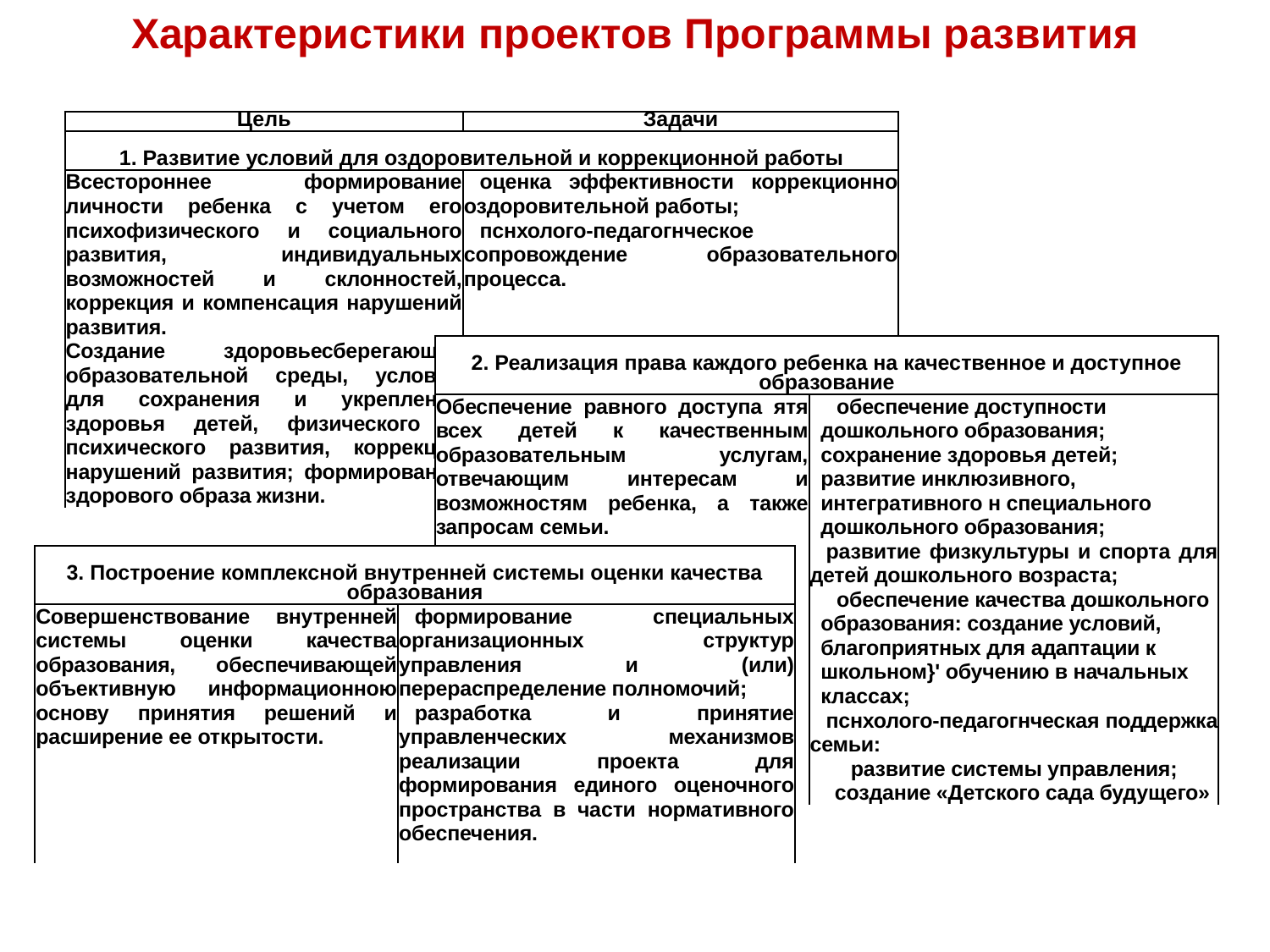

Характеристики проектов Программы развития

| Цель | Задачи |
| --- | --- |
| 1. Развитие условий для оздоровительной и коррекционной работы |  |
| Всестороннее формирование личности ребенка с учетом его психофизического и социального развития, индивидуальных возможностей и склонностей, коррекция и компенсация нарушений развития. Создание здоровьесберегающей образовательной среды, условий для сохранения и укрепления здоровья детей, физического и психического развития, коррекции нарушений развития; формирование здорового образа жизни. | оценка эффективности коррекционно­оздоровительной работы; пснхолого-педагогнческое сопровождение образовательного процесса. |
| 2. Реализация права каждого ребенка на качественное и доступное образование |  |
| --- | --- |
| Обеспечение равного доступа ятя всех детей к качественным образовательным услугам, отвечающим интересам и возможностям ребенка, а также запросам семьи. | обеспечение доступности дошкольного образования; сохранение здоровья детей; развитие инклюзивного, интегративного н специального дошкольного образования; развитие физкультуры и спорта для детей дошкольного возраста; обеспечение качества дошкольного образования: создание условий, благоприятных для адаптации к школьном}' обучению в начальных классах; пснхолого-педагогнческая поддержка семьи: развитие системы управления; создание «Детского сада будущего» |
| 3. Построение комплексной внутренней системы оценки качества образования |  |
| --- | --- |
| Совершенствование внутренней системы оценки качества образования, обеспечивающей объективную информационною основу принятия решений и расширение ее открытости. | формирование специальных организационных структур управления и (или) перераспределение полномочий; разработка и принятие управленческих механизмов реализации проекта для формирования единого оценочного пространства в части нормативного обеспечения. |